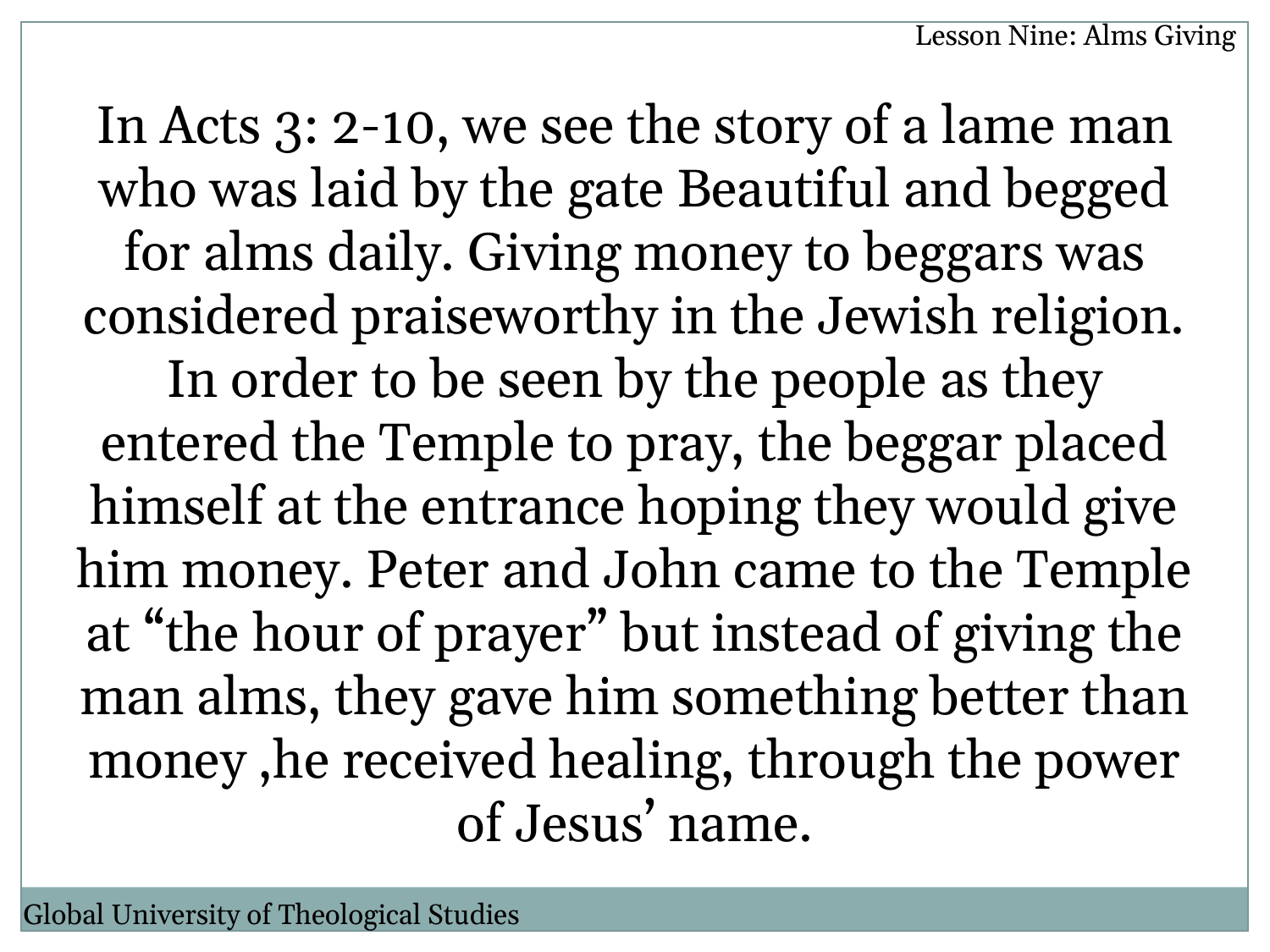

Lesson Nine: Alms Giving
In Acts 3: 2-10, we see the story of a lame man who was laid by the gate Beautiful and begged for alms daily. Giving money to beggars was considered praiseworthy in the Jewish religion. In order to be seen by the people as they entered the Temple to pray, the beggar placed himself at the entrance hoping they would give him money. Peter and John came to the Temple at “the hour of prayer” but instead of giving the man alms, they gave him something better than money ,he received healing, through the power of Jesus’ name.
Global University of Theological Studies